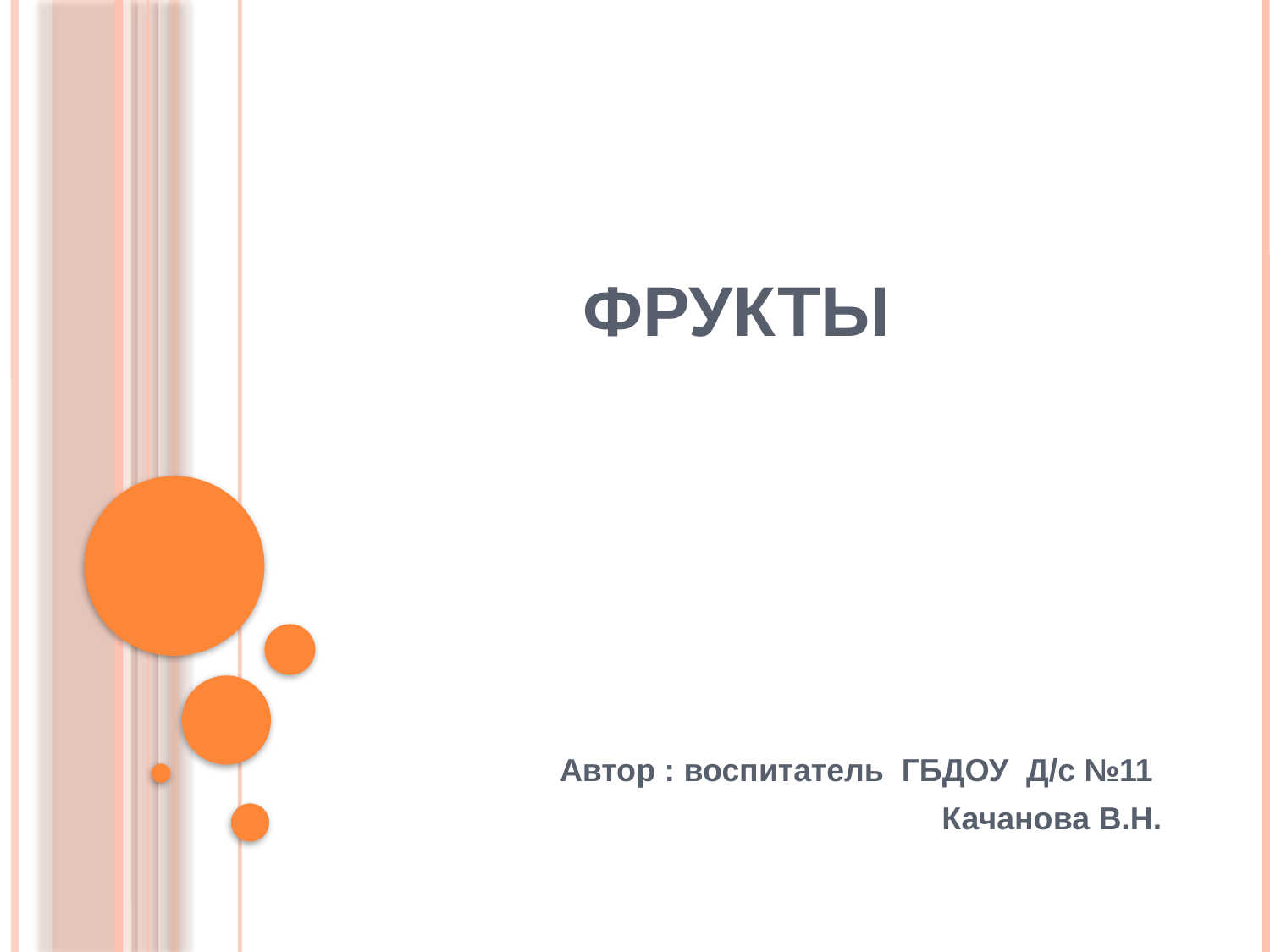

# Фрукты

Автор : воспитатель  ГБДОУ  Д/с №11
  Качанова В.Н.